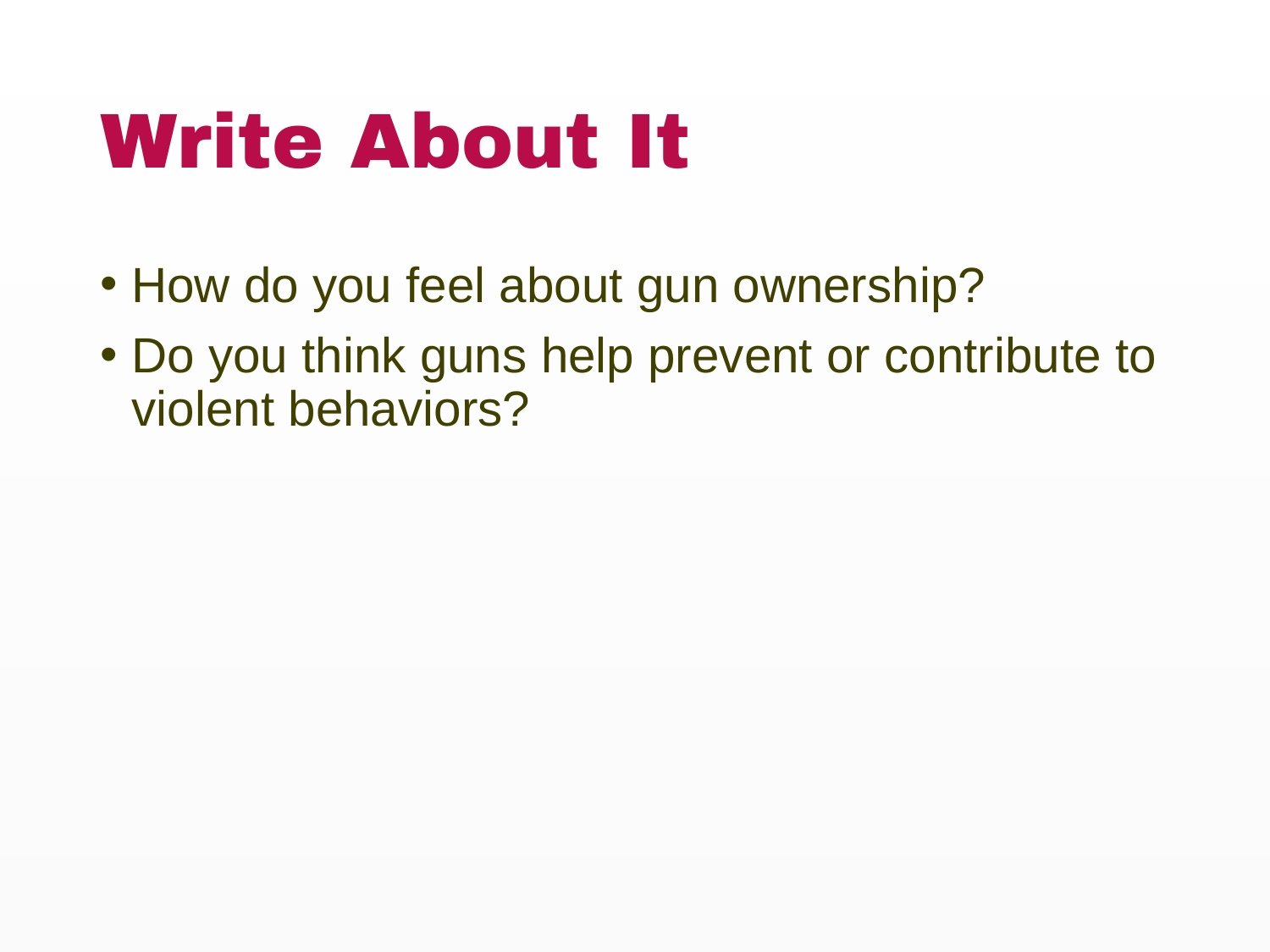

# Write About It
How do you feel about gun ownership?
Do you think guns help prevent or contribute to violent behaviors?